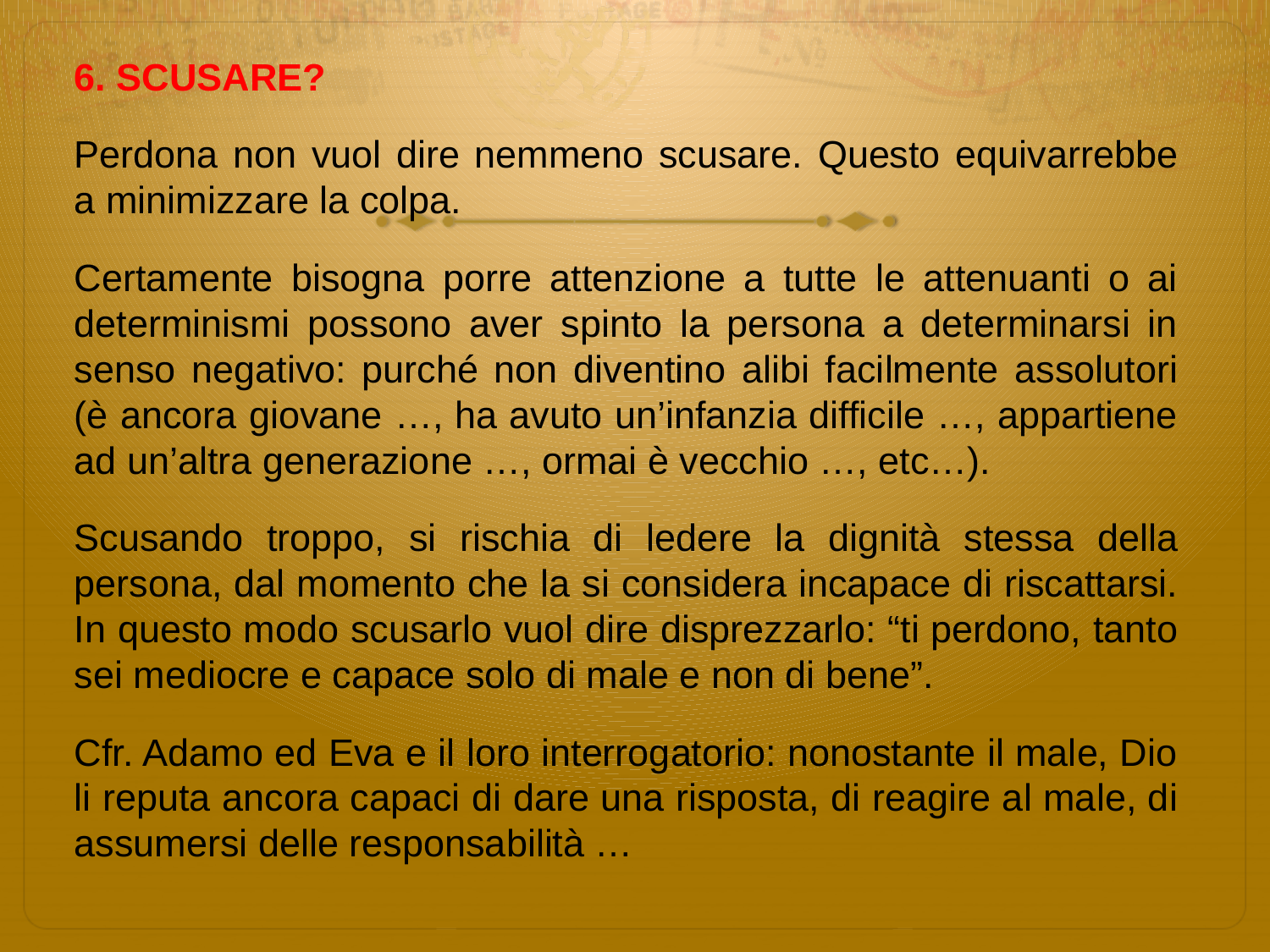

6. Scusare?
Perdona non vuol dire nemmeno scusare. Questo equivarrebbe a minimizzare la colpa.
Certamente bisogna porre attenzione a tutte le attenuanti o ai determinismi possono aver spinto la persona a determinarsi in senso negativo: purché non diventino alibi facilmente assolutori (è ancora giovane …, ha avuto un’infanzia difficile …, appartiene ad un’altra generazione …, ormai è vecchio …, etc…).
Scusando troppo, si rischia di ledere la dignità stessa della persona, dal momento che la si considera incapace di riscattarsi. In questo modo scusarlo vuol dire disprezzarlo: “ti perdono, tanto sei mediocre e capace solo di male e non di bene”.
Cfr. Adamo ed Eva e il loro interrogatorio: nonostante il male, Dio li reputa ancora capaci di dare una risposta, di reagire al male, di assumersi delle responsabilità …